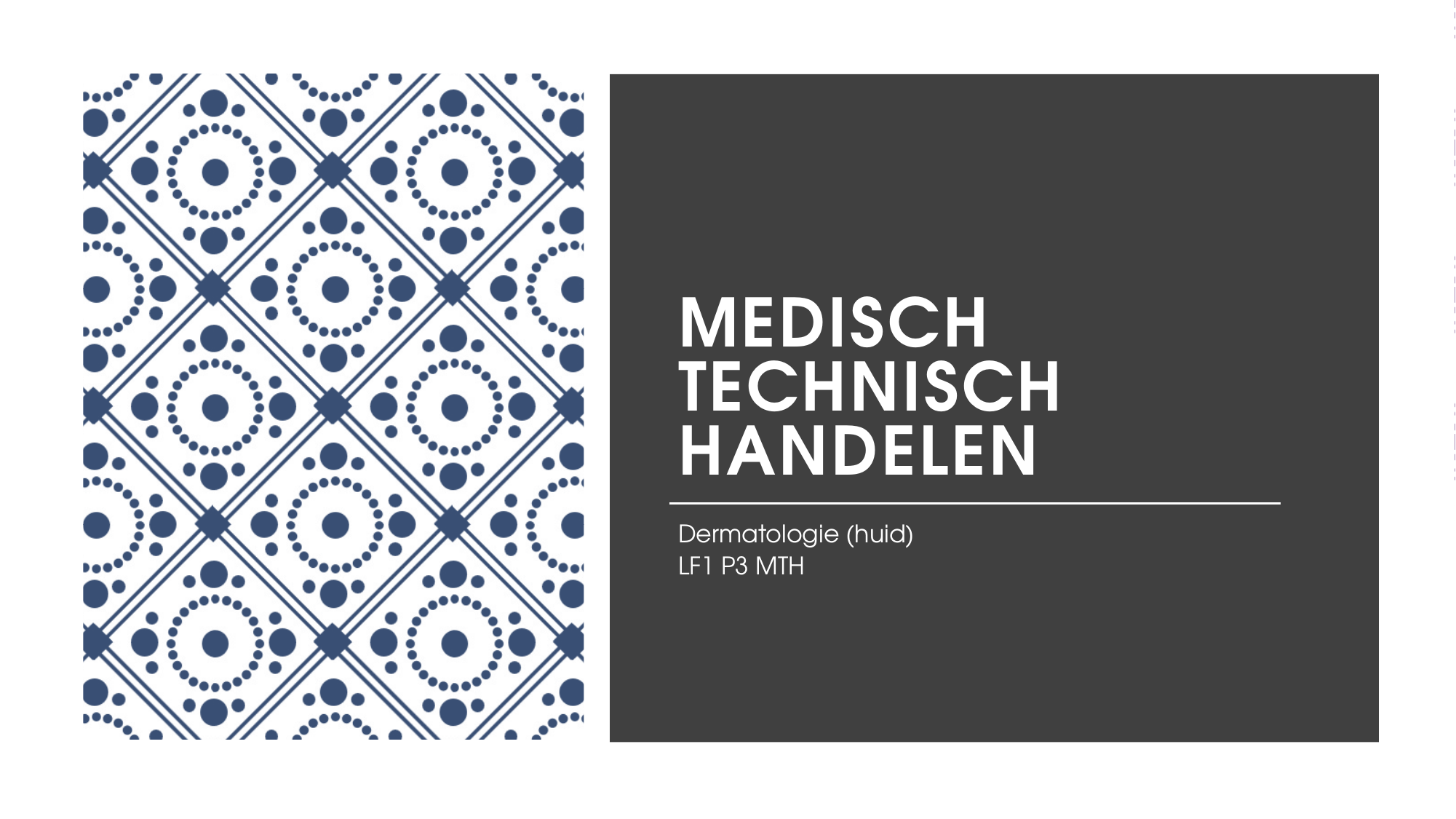

# Medisch technisch handelen
Dermatologie (huid)
LF1 P3 MTH